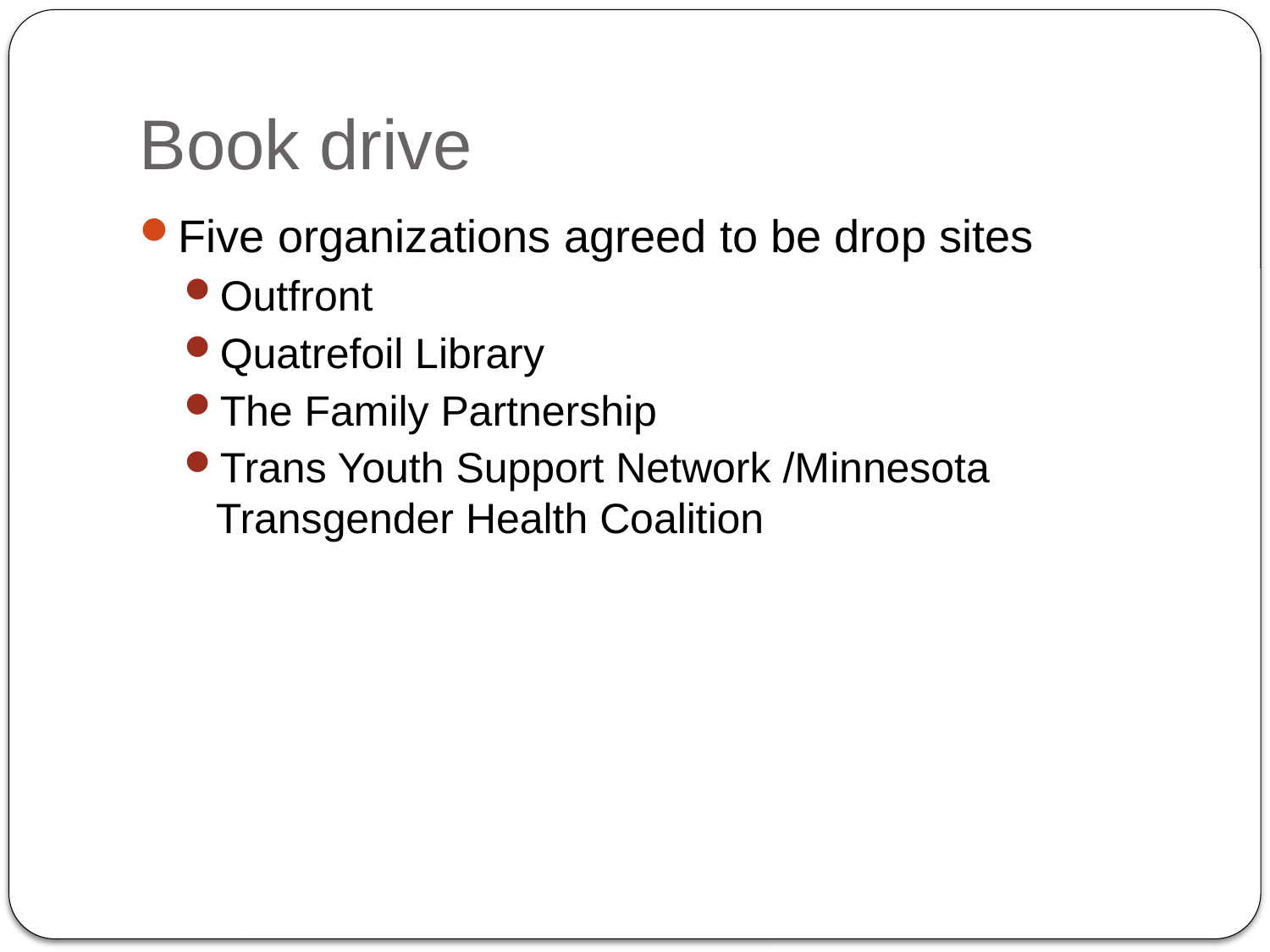

# Book drive
Five organizations agreed to be drop sites
Outfront
Quatrefoil Library
The Family Partnership
Trans Youth Support Network /Minnesota Transgender Health Coalition